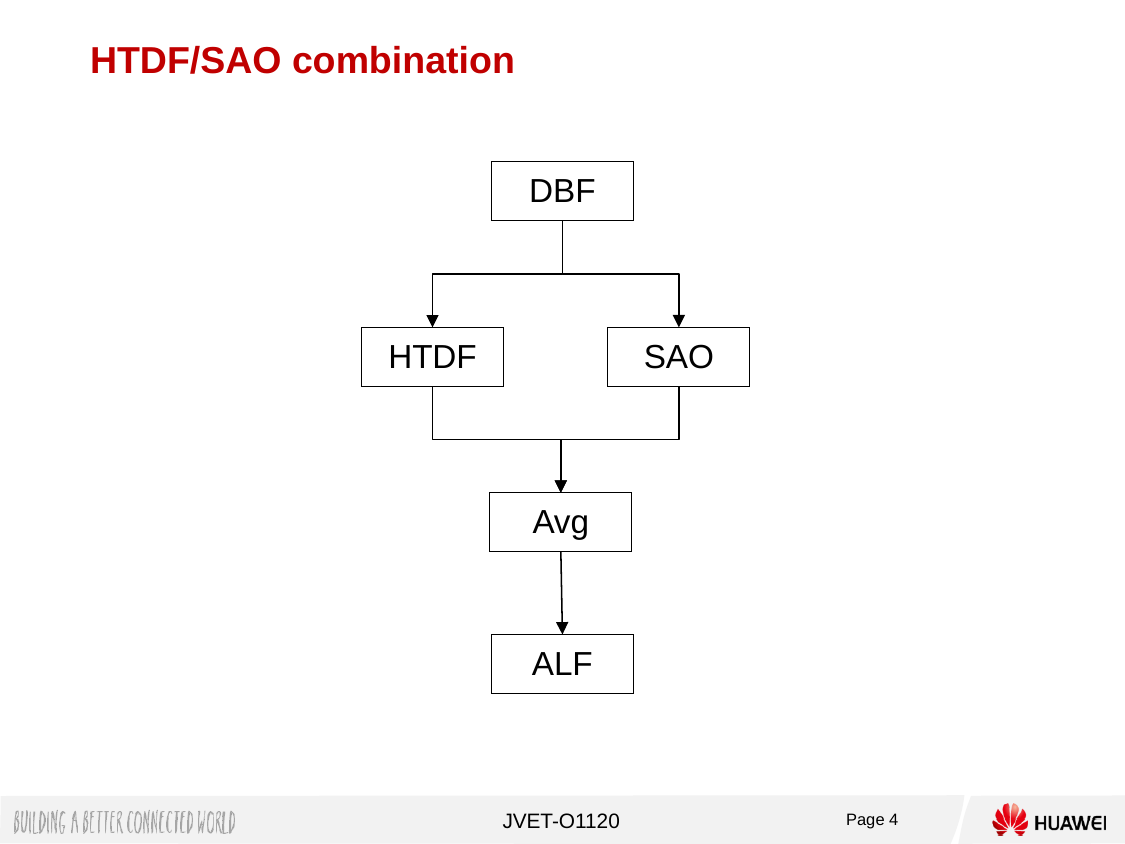

HTDF/SAO combination
DBF
SAO
HTDF
Avg
ALF